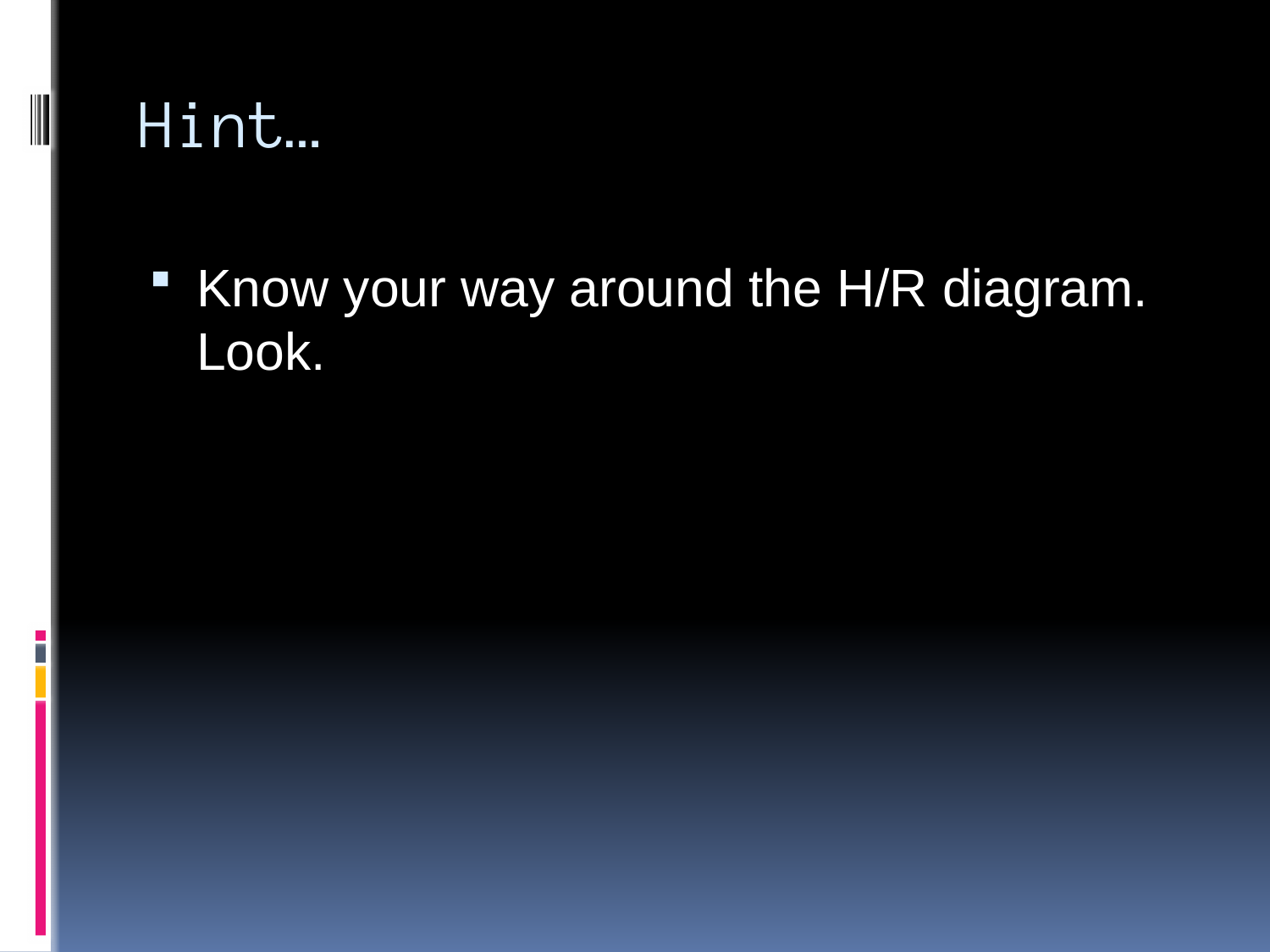

# Hint…
Know your way around the H/R diagram.  Look.